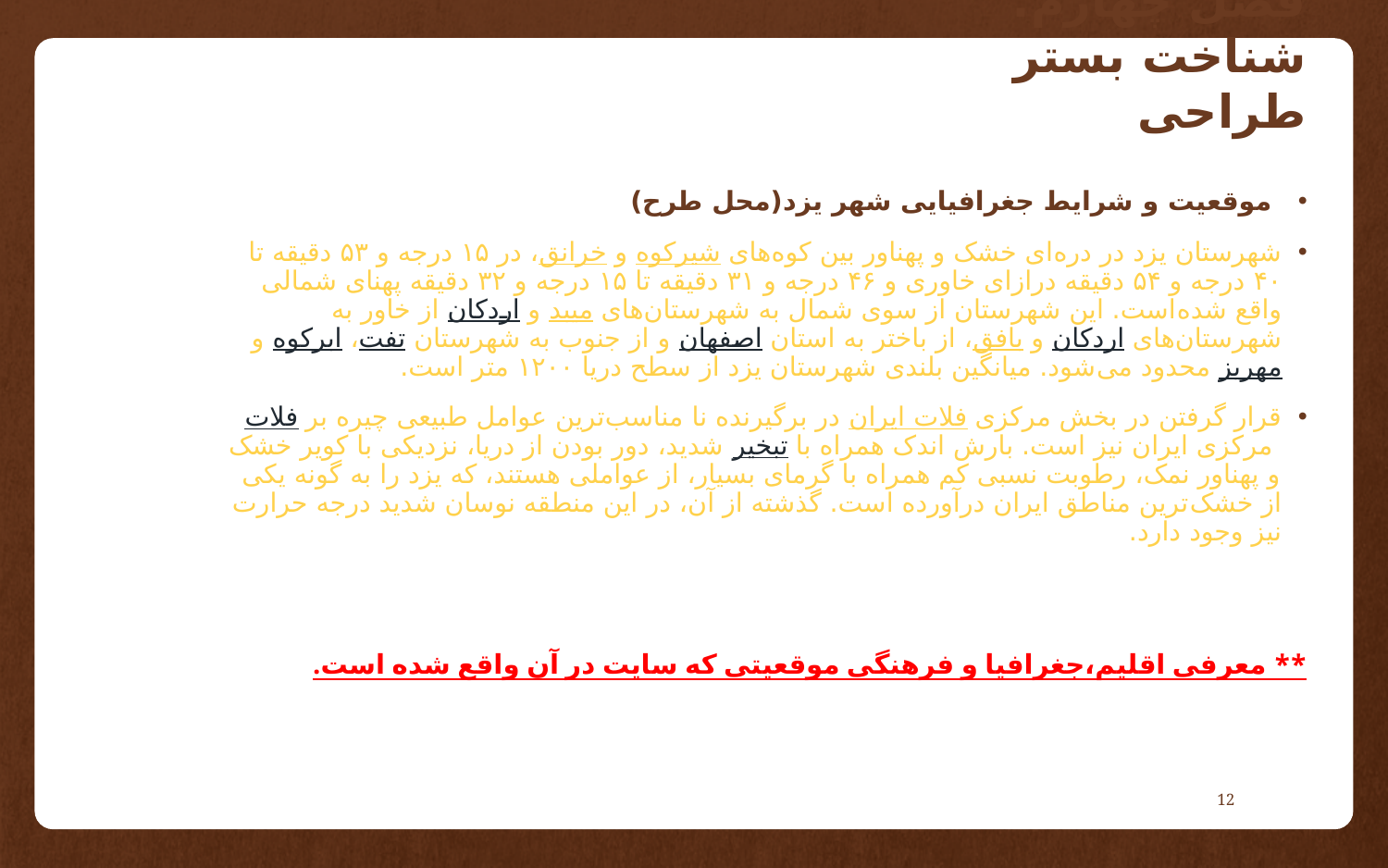

# فصل چهارم: شناخت بستر طراحی
 موقعیت و شرایط جغرافیایی شهر یزد(محل طرح)
شهرستان یزد در دره‌ای خشک و پهناور بین کوه‌های شیرکوه و خرانق، در ۱۵ درجه و ۵۳ دقیقه تا ۴۰ درجه و ۵۴ دقیقه درازای خاوری و ۴۶ درجه و ۳۱ دقیقه تا ۱۵ درجه و ۳۲ دقیقه پهنای شمالی واقع شده‌است. این شهرستان از سوی شمال به شهرستان‌های میبد و اردکان از خاور به شهرستان‌های اردکان و بافق، از باختر به استان اصفهان و از جنوب به شهرستان تفت، ابرکوه و مهریز محدود می‌شود. میانگین بلندی شهرستان یزد از سطح دریا ۱۲۰۰ متر است.
قرار گرفتن در بخش مرکزی فلات ایران در برگیرنده نا مناسب‌ترین عوامل طبیعی چیره بر فلات مرکزی ایران نیز است. بارش اندک همراه با تبخیر شدید، دور بودن از دریا، نزدیکی با کویر خشک و پهناور نمک، رطوبت نسبی کم همراه با گرمای بسیار، از عواملی هستند، که یزد را به گونه یکی از خشک‌ترین مناطق ایران درآورده است. گذشته از آن، در این منطقه نوسان شدید درجه حرارت نیز وجود دارد.
** معرفی اقلیم،جغرافیا و فرهنگی موقعیتی که سایت در آن واقع شده است.
12